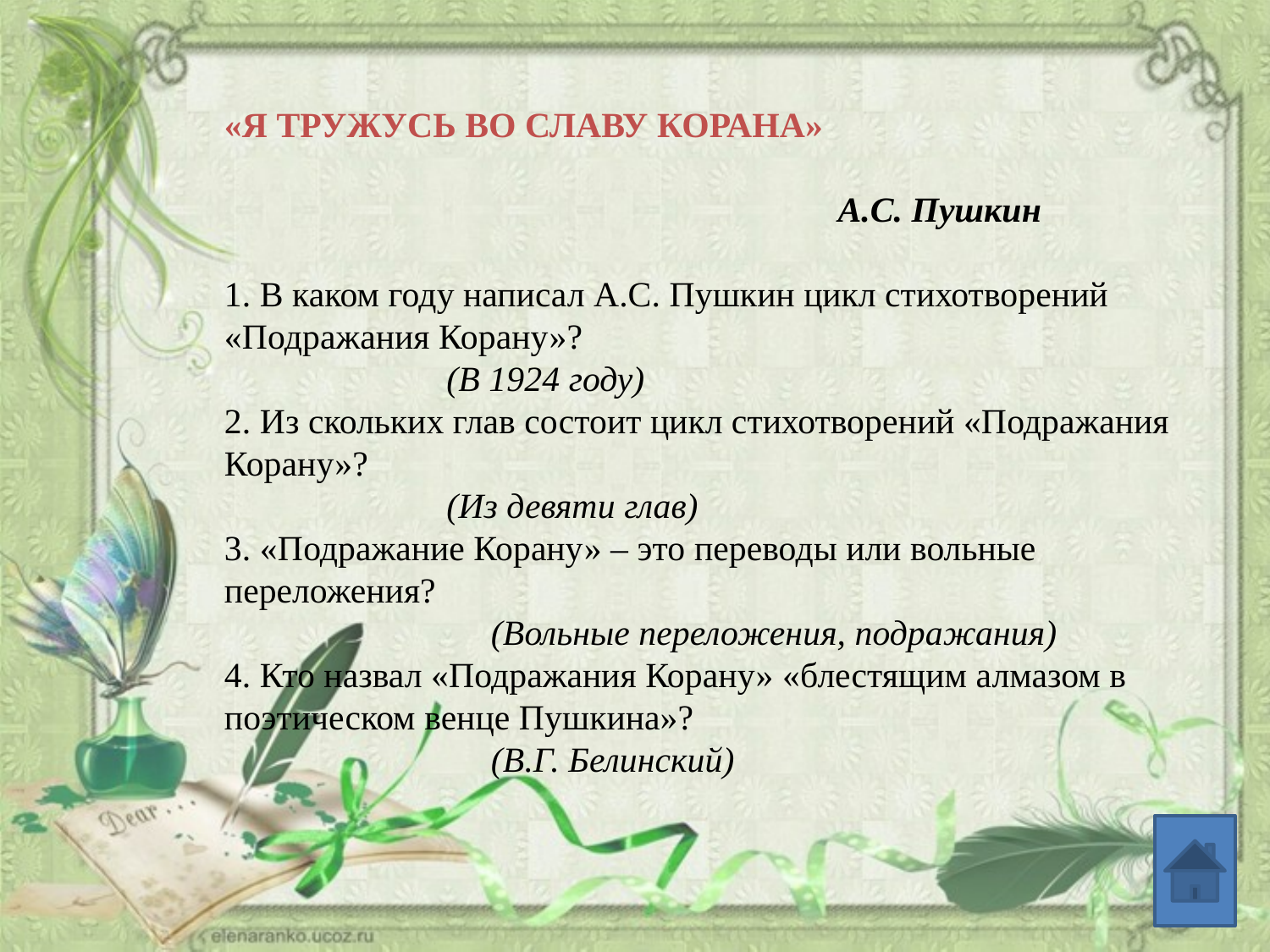

«Я ТРУЖУСЬ ВО СЛАВУ КОРАНА»

                                                                     А.С. Пушкин

1. В каком году написал А.С. Пушкин цикл стихотворений «Подражания Корану»?
                         (В 1924 году)
2. Из скольких глав состоит цикл стихотворений «Подражания Корану»?
                         (Из девяти глав)
3. «Подражание Корану» – это переводы или вольные переложения?
                              (Вольные переложения, подражания)
4. Кто назвал «Подражания Корану» «блестящим алмазом в поэтическом венце Пушкина»?
                              (В.Г. Белинский)